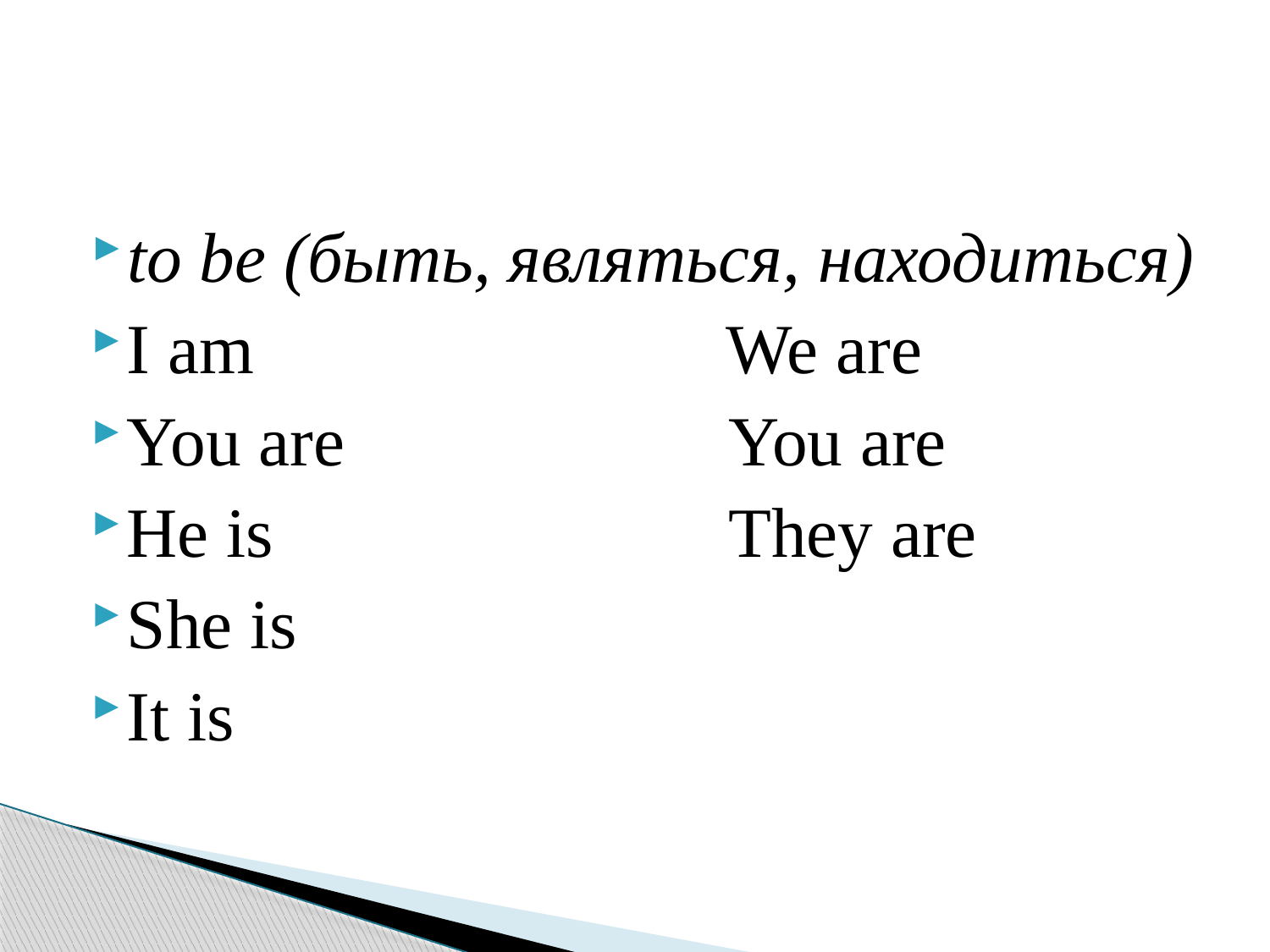

#
to be (быть, являться, находиться)
I am                           We are
You are                      You are
He is                          They are
She is
It is